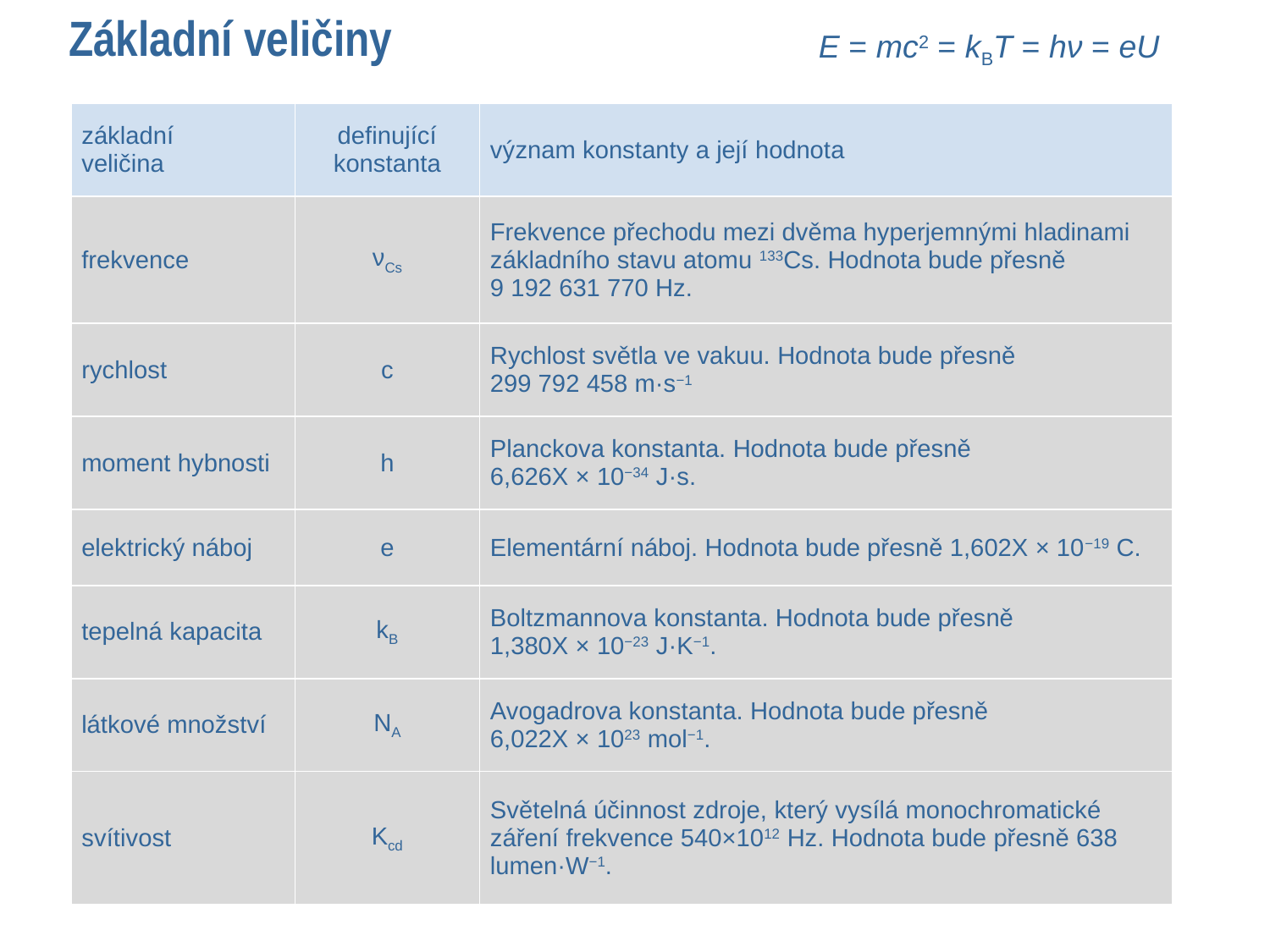

Základní veličiny
E = mc2 = kBT = hν = eU
| základní veličina | definující konstanta | význam konstanty a její hodnota |
| --- | --- | --- |
| frekvence | νCs | Frekvence přechodu mezi dvěma hyperjemnými hladinami základního stavu atomu 133Cs. Hodnota bude přesně 9 192 631 770 Hz. |
| rychlost | c | Rychlost světla ve vakuu. Hodnota bude přesně 299 792 458 m·s−1 |
| moment hybnosti | h | Planckova konstanta. Hodnota bude přesně 6,626X × 10−34 J·s. |
| elektrický náboj | e | Elementární náboj. Hodnota bude přesně 1,602X × 10−19 C. |
| tepelná kapacita | kB | Boltzmannova konstanta. Hodnota bude přesně 1,380X × 10−23 J·K−1. |
| látkové množství | NA | Avogadrova konstanta. Hodnota bude přesně 6,022X × 1023 mol−1. |
| svítivost | Kcd | Světelná účinnost zdroje, který vysílá monochromatické záření frekvence 540×1012 Hz. Hodnota bude přesně 638 lumen·W−1. |